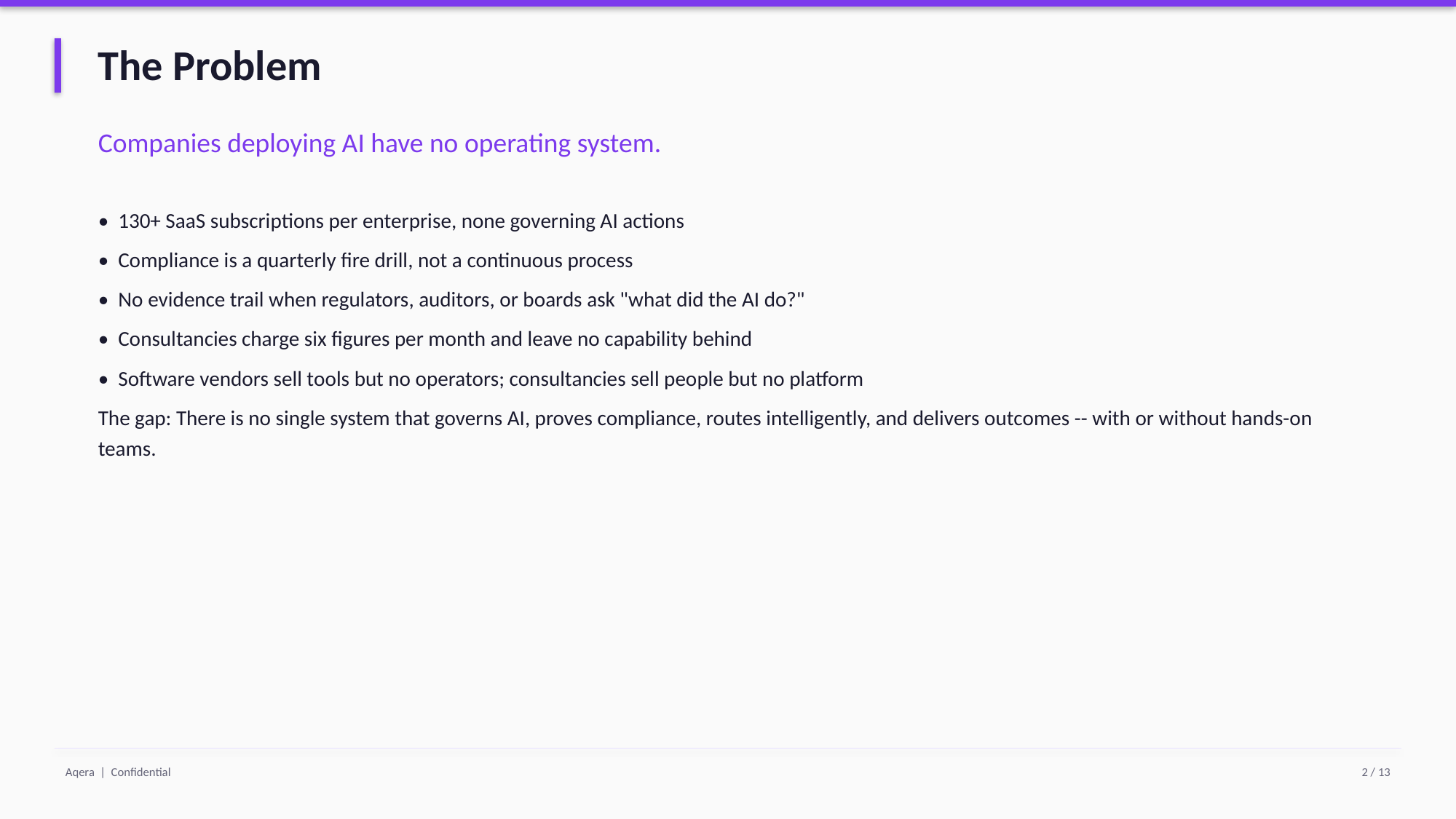

The Problem

Companies deploying AI have no operating system.
•  130+ SaaS subscriptions per enterprise, none governing AI actions
•  Compliance is a quarterly fire drill, not a continuous process
•  No evidence trail when regulators, auditors, or boards ask "what did the AI do?"
•  Consultancies charge six figures per month and leave no capability behind
•  Software vendors sell tools but no operators; consultancies sell people but no platform
The gap: There is no single system that governs AI, proves compliance, routes intelligently, and delivers outcomes -- with or without hands-on teams.

Aqera  |  Confidential
2 / 13